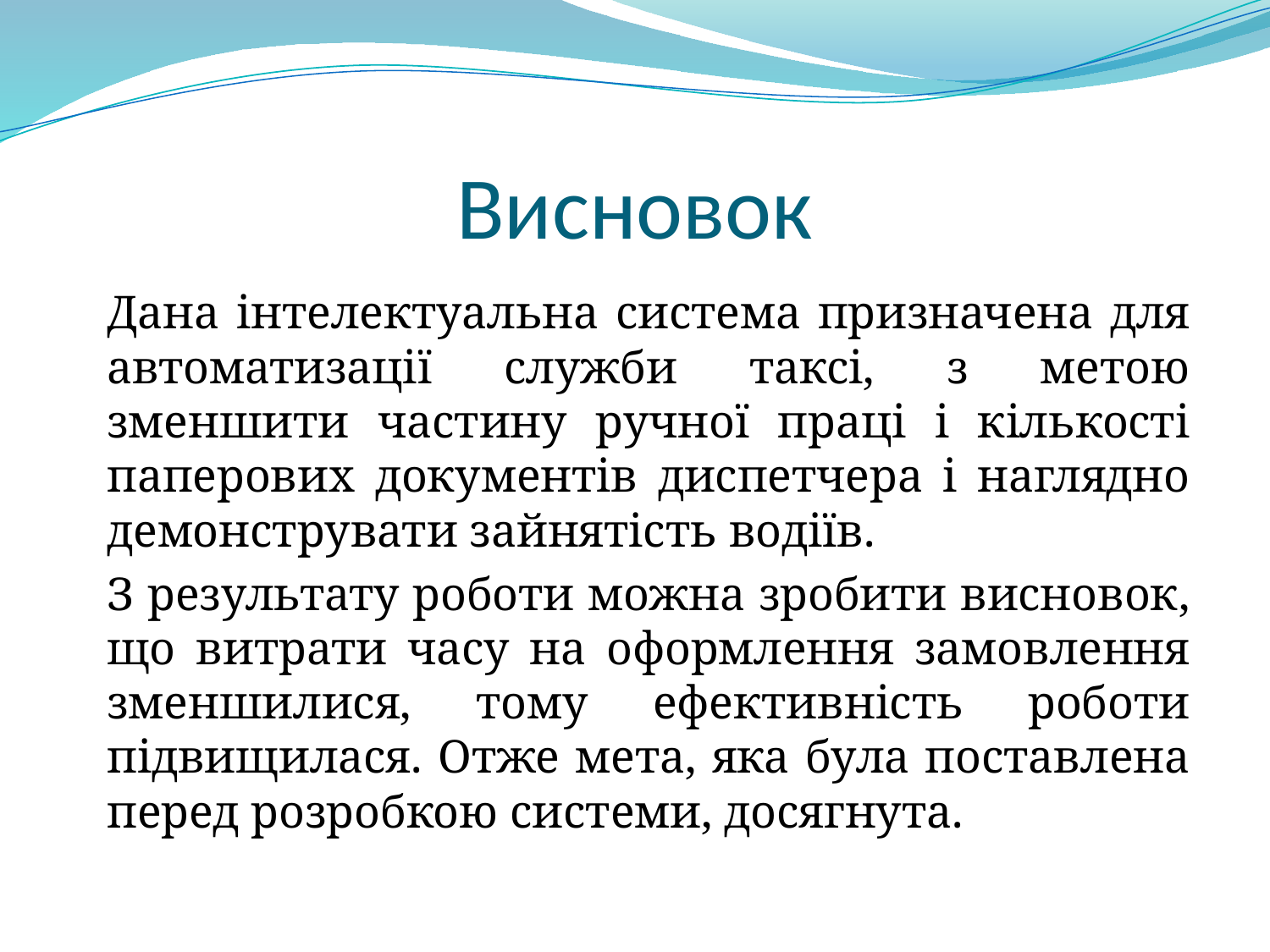

# Висновок
		Дана інтелектуальна система призначена для автоматизації служби таксі, з метою зменшити частину ручної праці і кількості паперових документів диспетчера і наглядно демонструвати зайнятість водіїв.
		З результату роботи можна зробити висновок, що витрати часу на оформлення замовлення зменшилися, тому ефективність роботи підвищилася. Отже мета, яка була поставлена перед розробкою системи, досягнута.